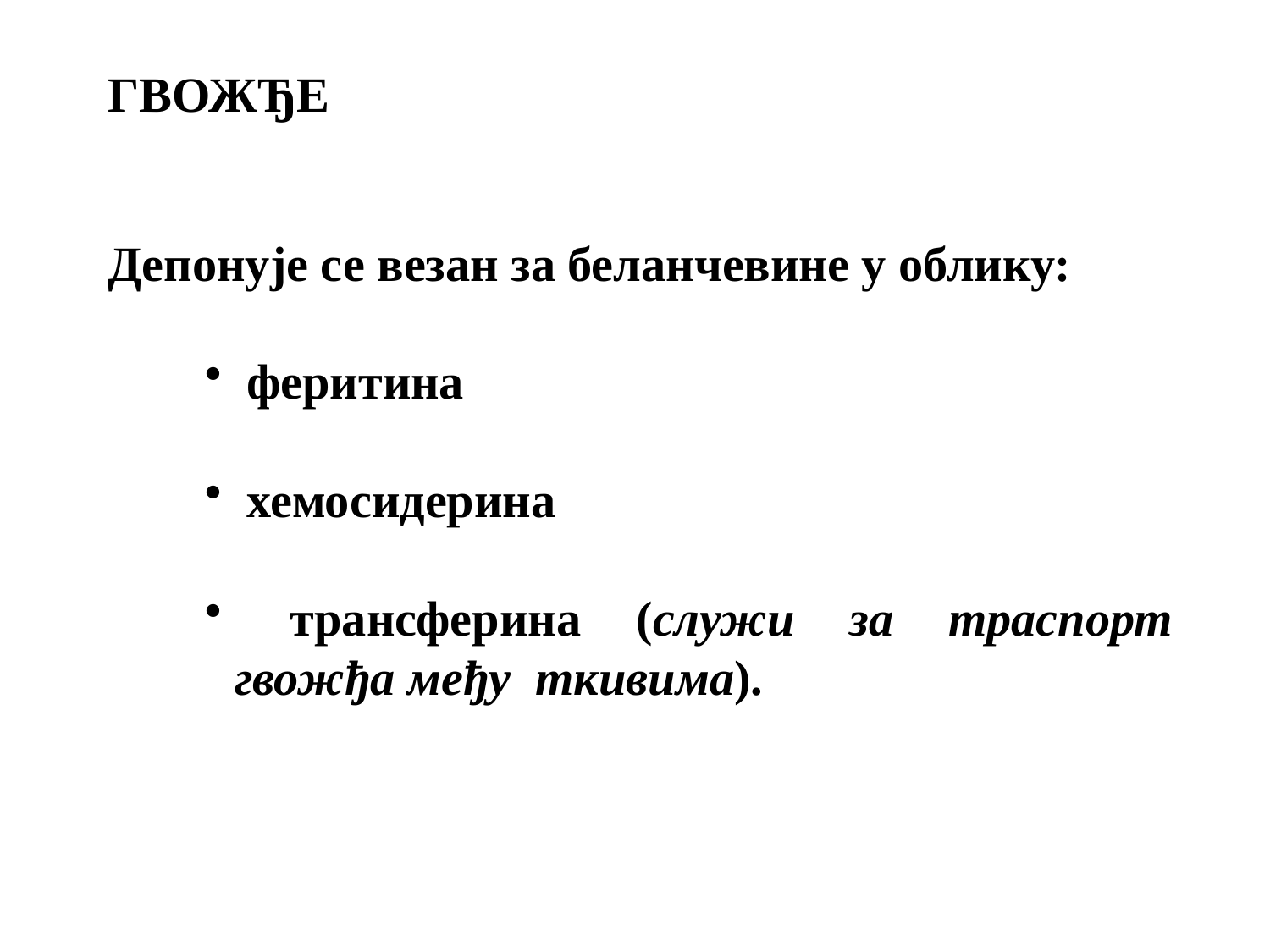

ГВОЖЂЕ

Депонује се везан за беланчевине у облику:

 феритина

 хемосидерина

 трансферина (служи за траспорт гвожђа међу  ткивима).